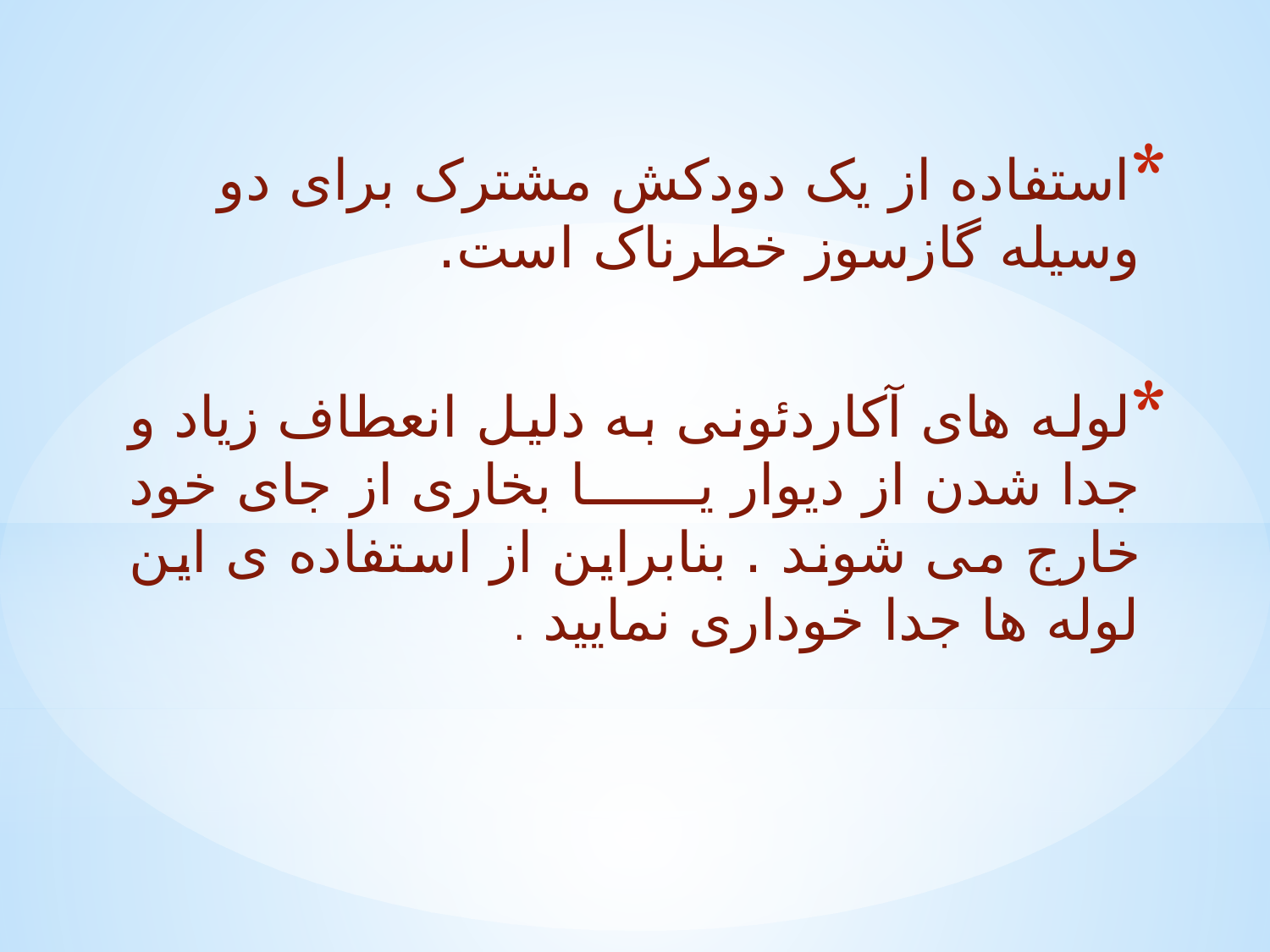

استفاده از یک دودکش مشترک برای دو وسیله گازسوز خطرناک است.

لوله های آکاردئونی به دلیل انعطاف زیاد و جدا شدن از دیوار یا بخاری از جای خود خارج می شوند . بنابراین از استفاده ی این لوله ها جدا خوداری نمایید .